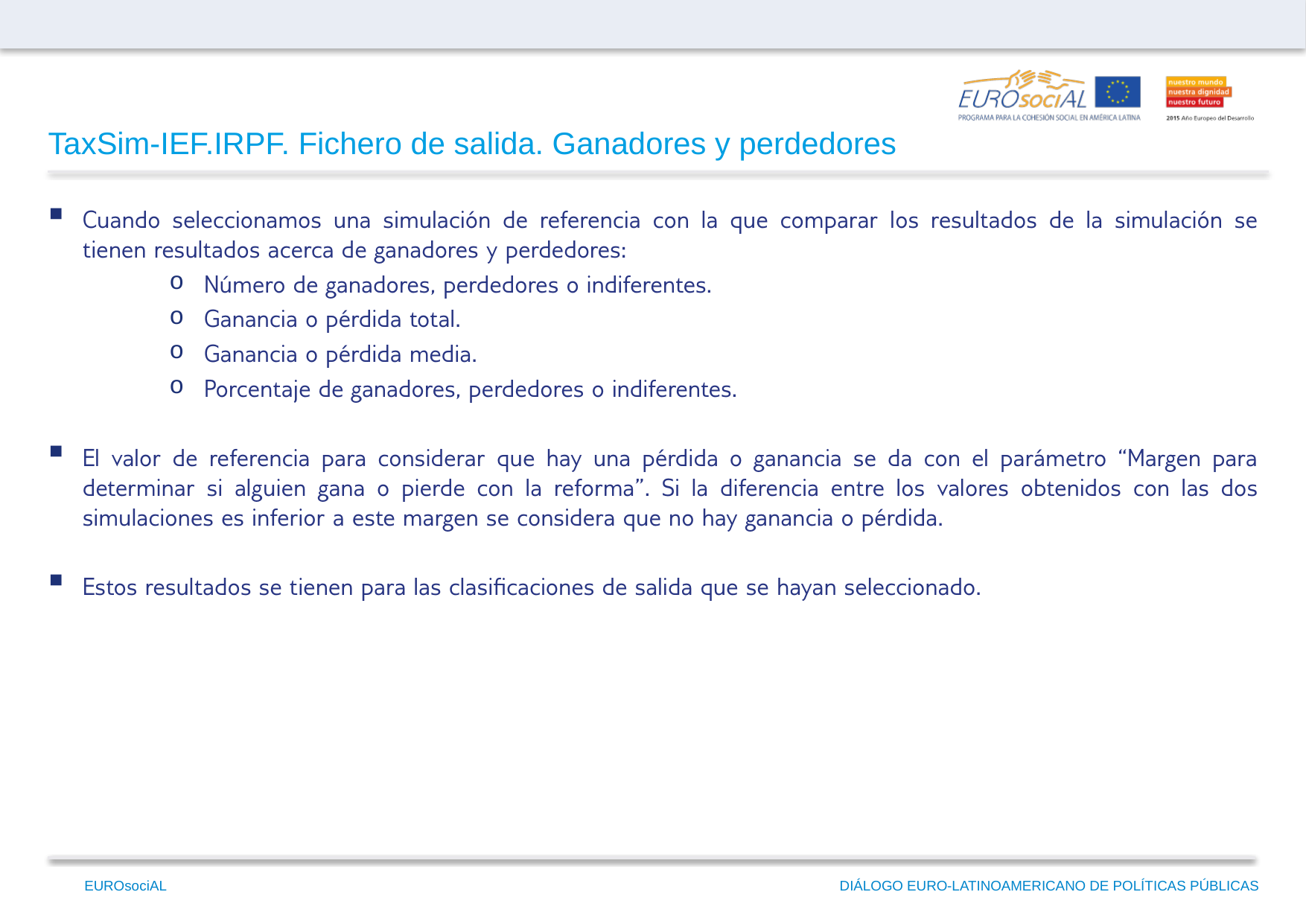

TaxSim-IEF.IRPF. Fichero de salida. Ganadores y perdedores
Cuando seleccionamos una simulación de referencia con la que comparar los resultados de la simulación se tienen resultados acerca de ganadores y perdedores:
Número de ganadores, perdedores o indiferentes.
Ganancia o pérdida total.
Ganancia o pérdida media.
Porcentaje de ganadores, perdedores o indiferentes.

El valor de referencia para considerar que hay una pérdida o ganancia se da con el parámetro “Margen para determinar si alguien gana o pierde con la reforma”. Si la diferencia entre los valores obtenidos con las dos simulaciones es inferior a este margen se considera que no hay ganancia o pérdida.

Estos resultados se tienen para las clasificaciones de salida que se hayan seleccionado.